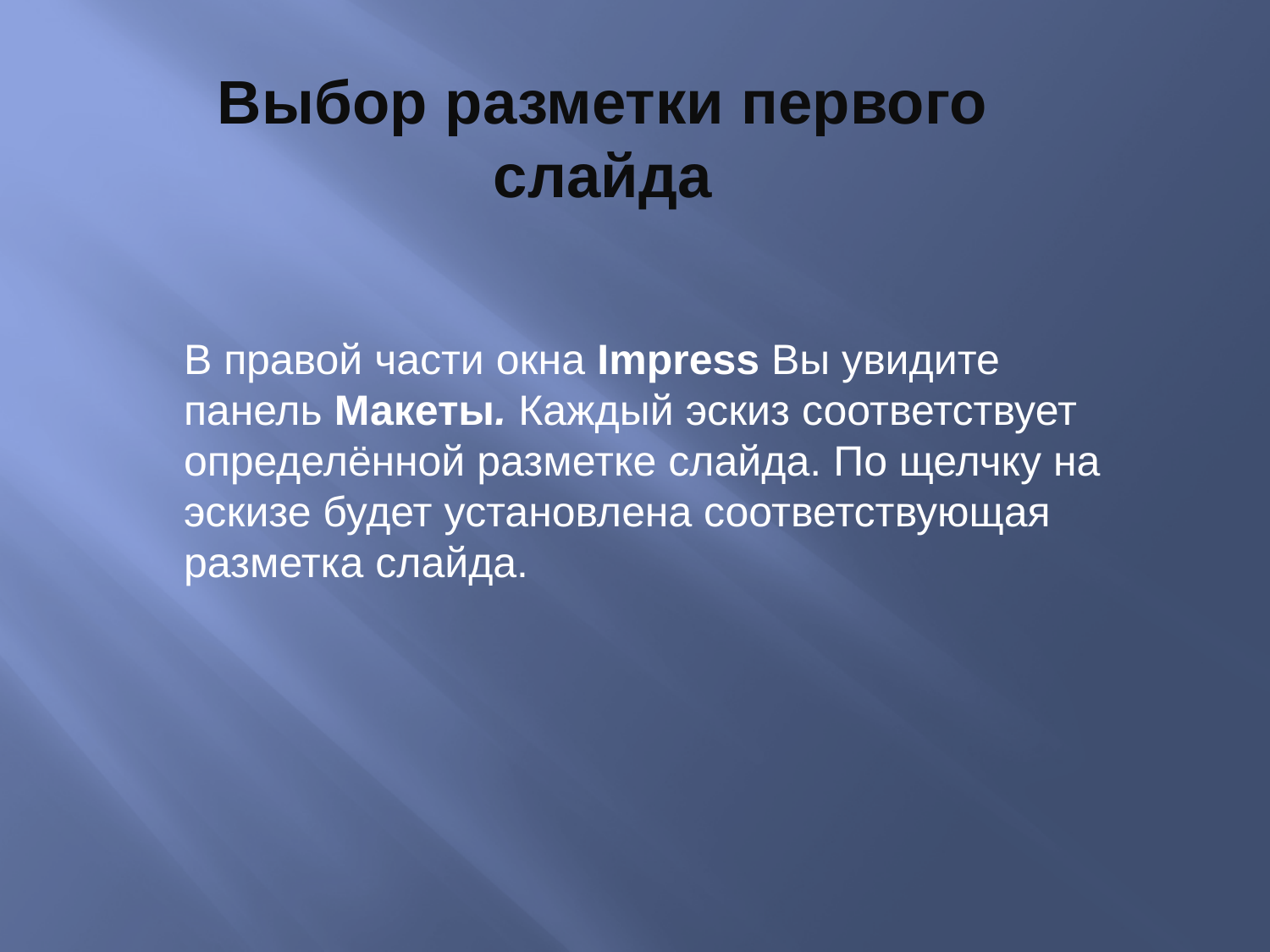

# Выбор разметки первого слайда
В правой части окна Impress Вы увидите панель Макеты. Каждый эскиз соответствует определённой разметке слайда. По щелчку на эскизе будет установлена соответствующая разметка слайда.